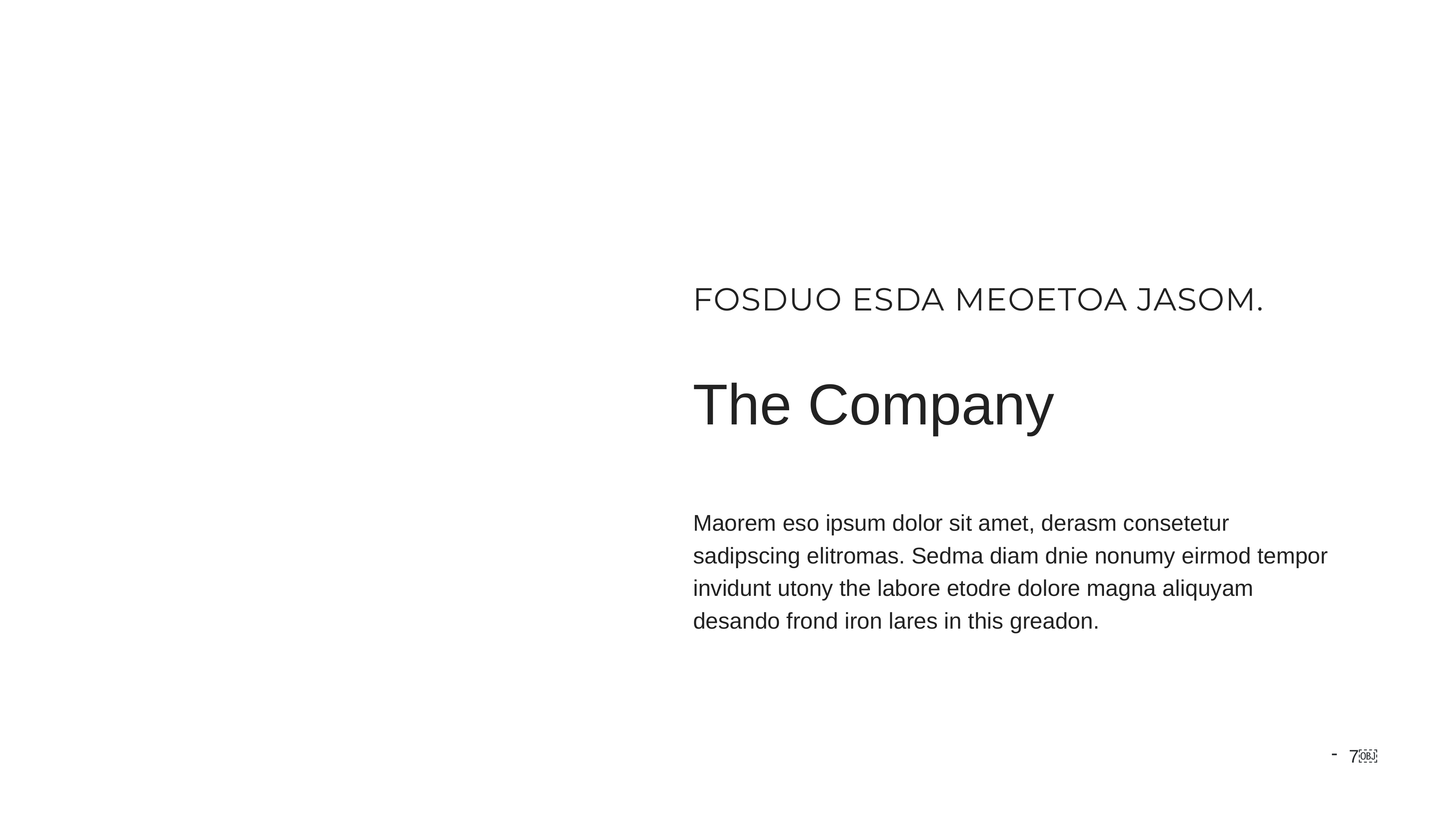

Fosduo ESDA MEOetoa jasom.
The Company

Maorem eso ipsum dolor sit amet, derasm consetetur sadipscing elitromas. Sedma diam dnie nonumy eirmod tempor invidunt utony the labore etodre dolore magna aliquyam desando frond iron lares in this greadon.